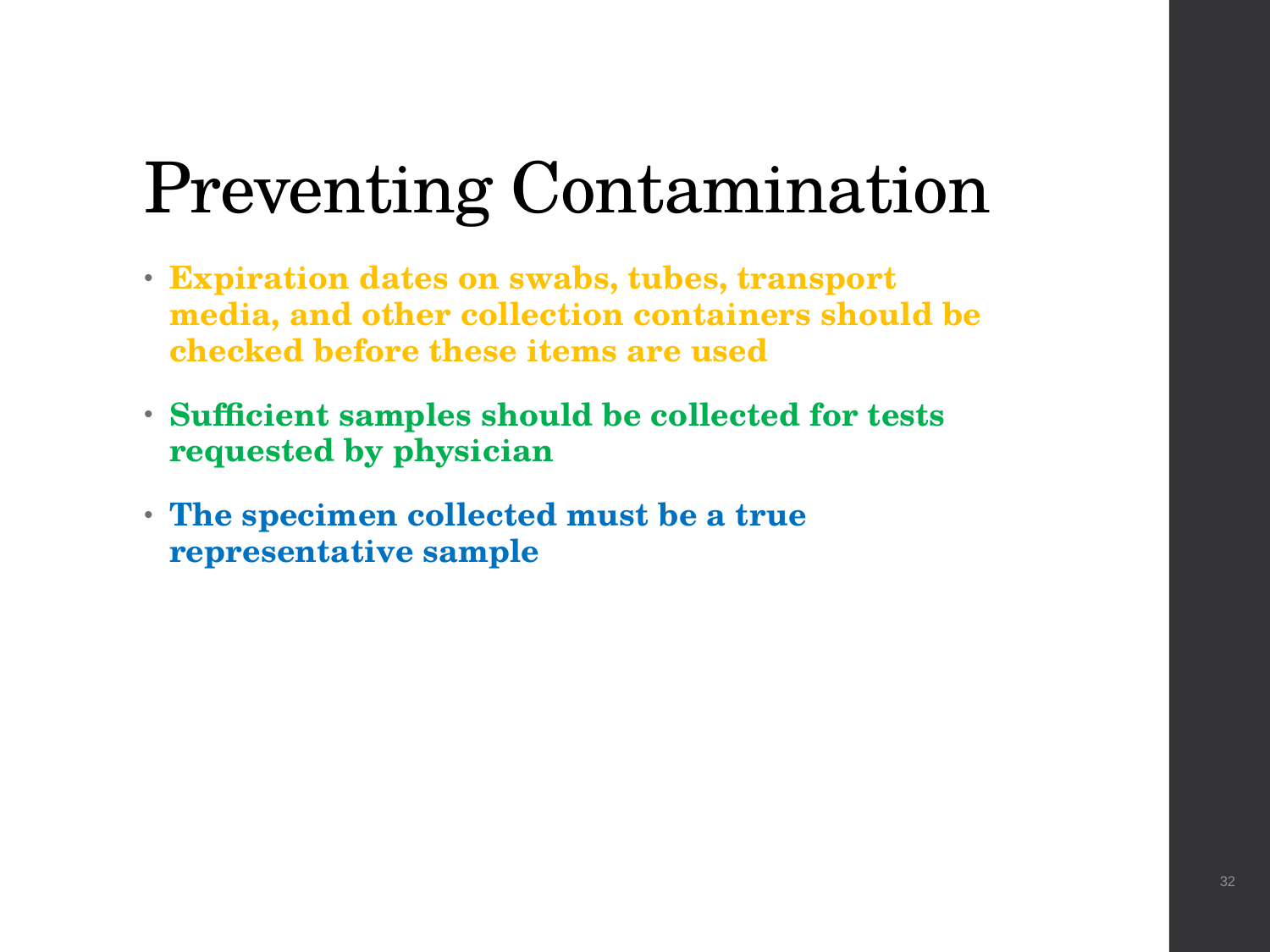

# Preventing Contamination
Expiration dates on swabs, tubes, transport media, and other collection containers should be checked before these items are used
Sufficient samples should be collected for tests requested by physician
The specimen collected must be a true representative sample
 32